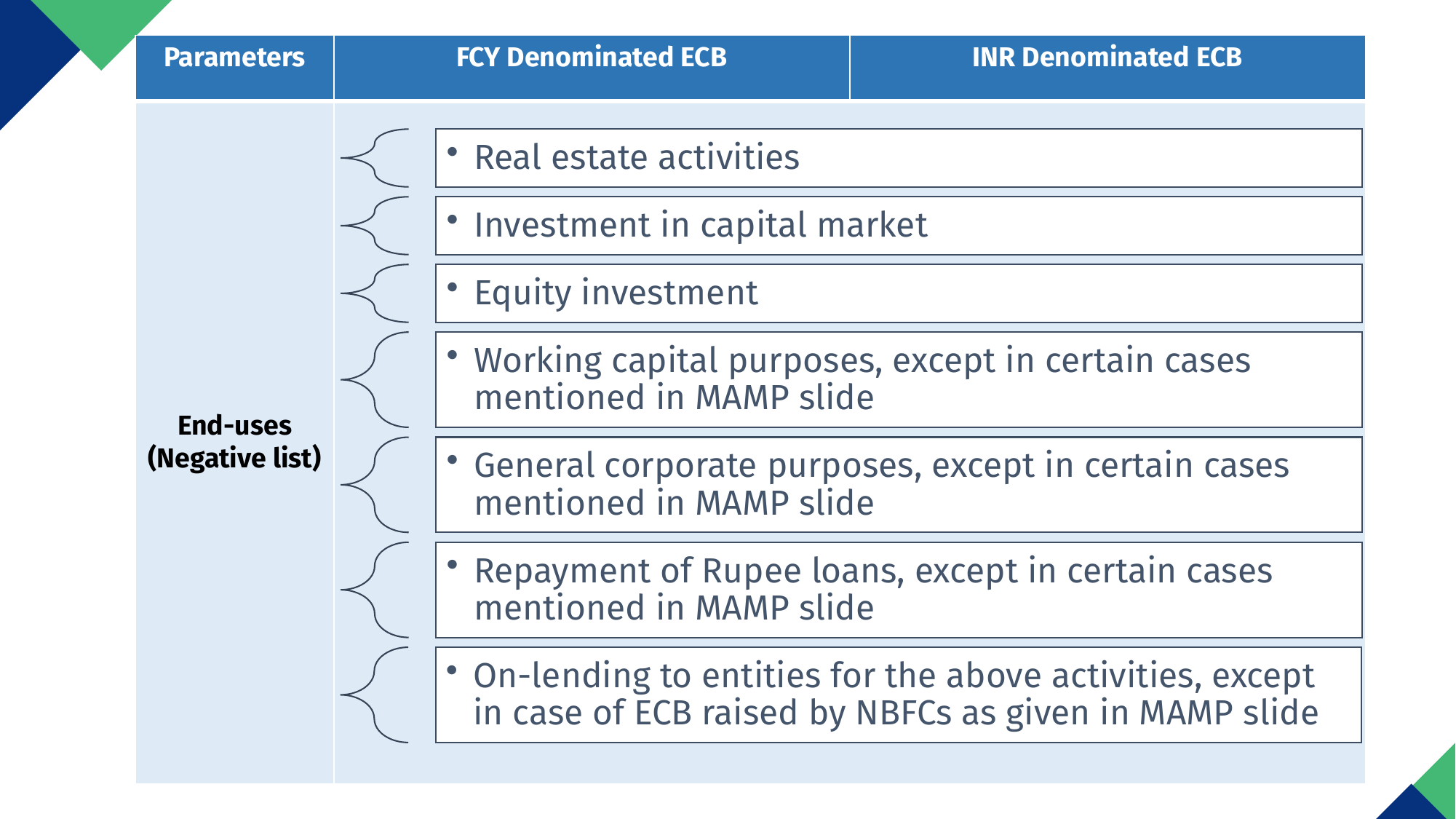

| Parameters | FCY Denominated ECB | INR Denominated ECB |
| --- | --- | --- |
| End-uses (Negative list) |  | All entities eligible to raise FCY ECB; and Registered entities engaged in micro-finance activities, viz., registered Not for Profit companies, registered societies/trusts/ cooperatives and NGOs |

Real estate activities

Investment in capital market

Equity investment

Working capital purposes, except in certain cases mentioned in MAMP slide

General corporate purposes, except in certain cases mentioned in MAMP slide

Repayment of Rupee loans, except in certain cases mentioned in MAMP slide

On-lending to entities for the above activities, except in case of ECB raised by NBFCs as given in MAMP slide